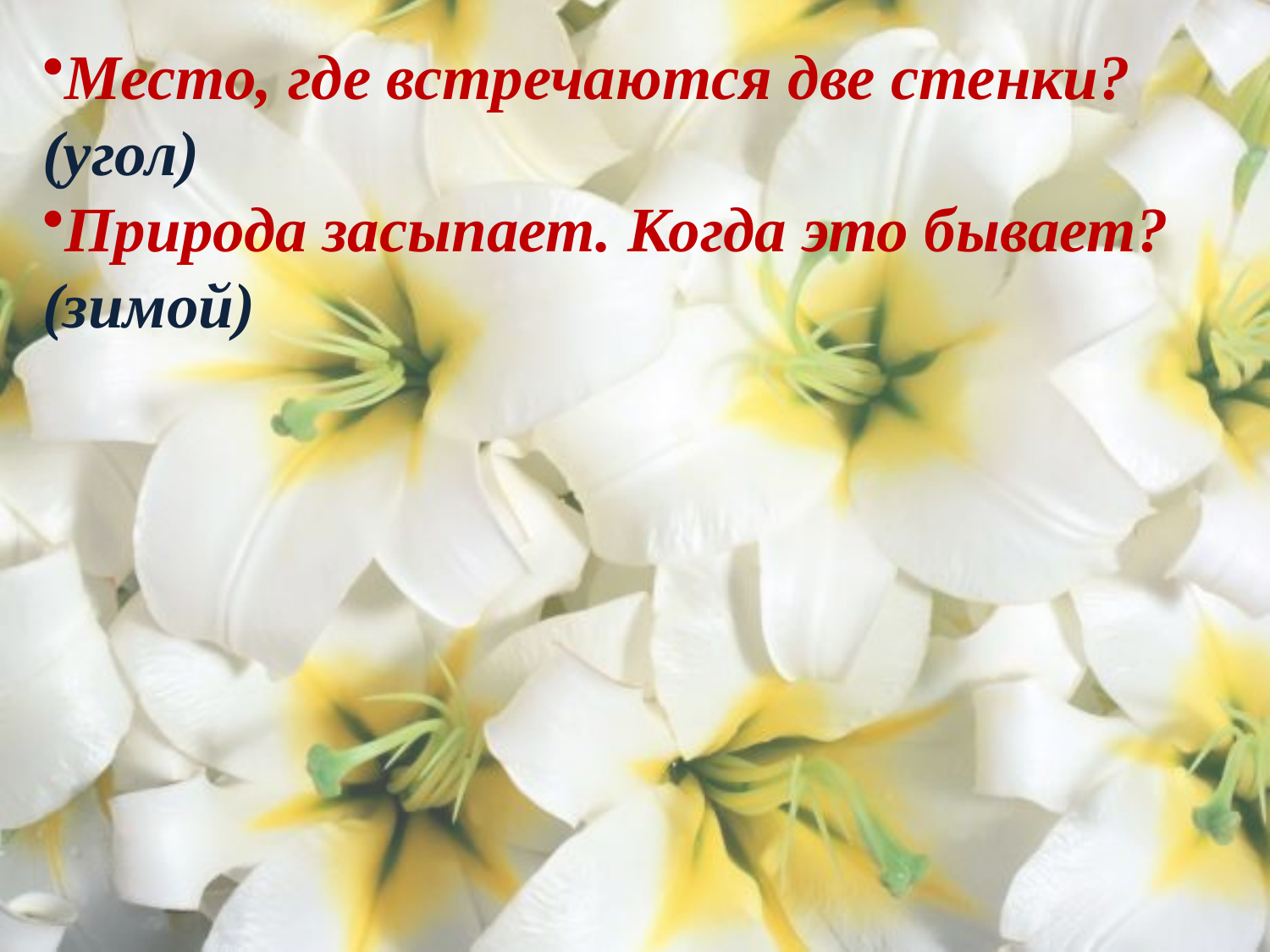

Место, где встречаются две стенки?
(угол)
Природа засыпает. Когда это бывает?
(зимой)